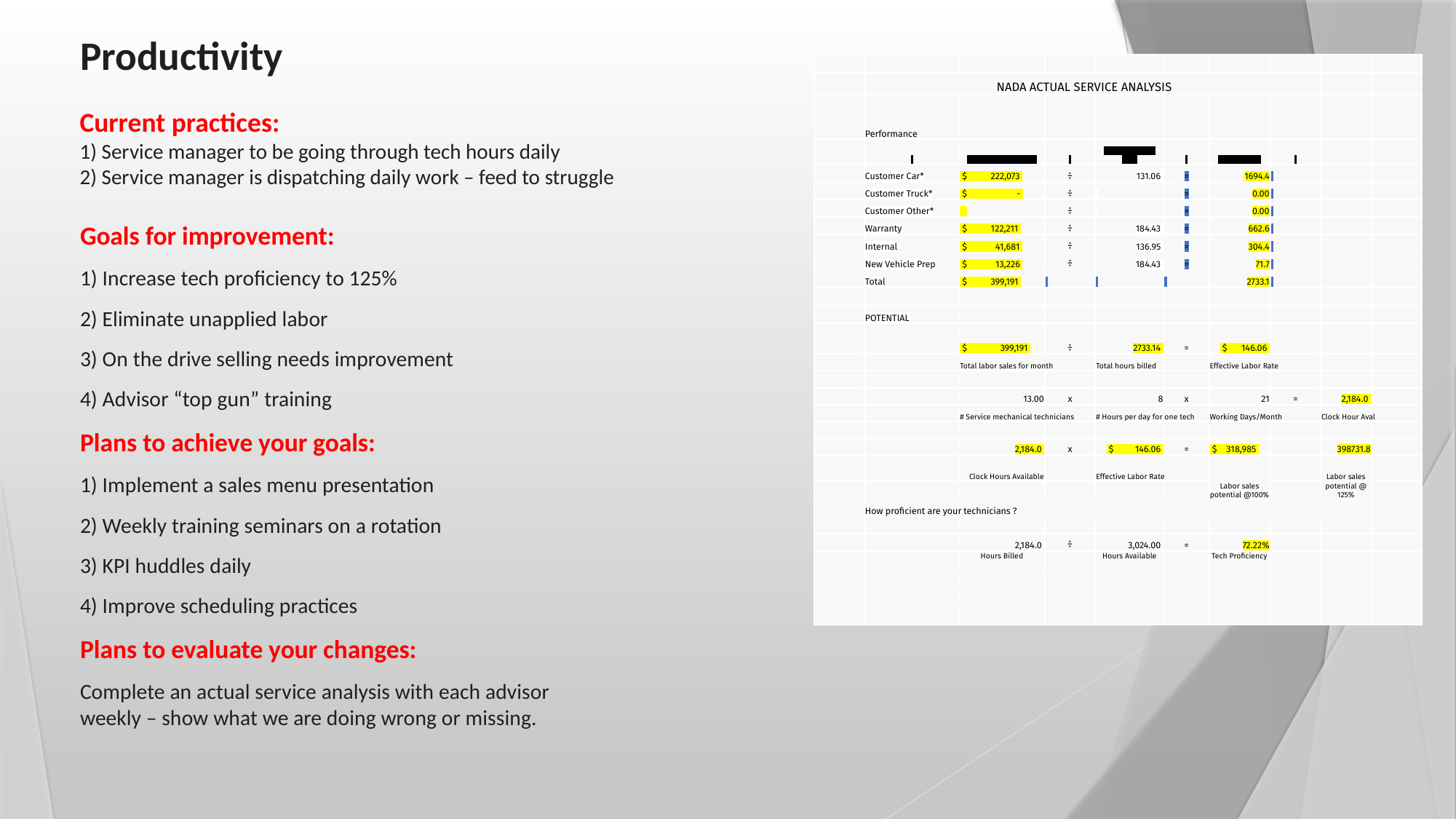

# Productivity
|  |  |  |  |  |  |  |  |  |  |
| --- | --- | --- | --- | --- | --- | --- | --- | --- | --- |
|  | NADA ACTUAL SERVICE ANALYSIS |  |  |  |  |  |  |  |  |
|  | Performance |  |  |  |  |  |  |  |  |
|  |  | Labor Sales / Month |  | Effective Labor Rate |  | Hours Billed |  |  |  |
|  | Customer Car\* | $ 222,073 | ÷ | 131.06 | = | 1694.4 |  |  |  |
|  | Customer Truck\* | $ - | ÷ |  | = | 0.00 |  |  |  |
|  | Customer Other\* |  | ÷ |  | = | 0.00 |  |  |  |
|  | Warranty | $ 122,211 | ÷ | 184.43 | = | 662.6 |  |  |  |
|  | Internal | $ 41,681 | ÷ | 136.95 | = | 304.4 |  |  |  |
|  | New Vehicle Prep | $ 13,226 | ÷ | 184.43 | = | 71.7 |  |  |  |
|  | Total | $ 399,191 |  |  |  | 2733.1 |  |  |  |
|  |  |  |  |  |  |  |  |  |  |
|  | POTENTIAL |  |  |  |  |  |  |  |  |
|  |  | $ 399,191 | ÷ | 2733.14 | = | $ 146.06 |  |  |  |
|  |  | Total labor sales for month |  | Total hours billed |  | Effective Labor Rate |  |  |  |
|  |  |  |  |  |  |  |  |  |  |
|  |  | 13.00 | x | 8 | x | 21 | = | 2,184.0 |  |
|  |  | # Service mechanical technicians |  | # Hours per day for one tech |  | Working Days/Month |  | Clock Hour Aval |  |
|  |  |  |  |  |  |  |  |  |  |
|  |  | 2,184.0 | x | $ 146.06 | = | $ 318,985 |  | 398731.8 |  |
|  |  | Clock Hours Available |  | Effective Labor Rate |  | Labor sales potential @100% |  | Labor sales potential @ 125% |  |
|  |  |  |  |  |  |  |  |  |  |
|  | How proficient are your technicians ? |  |  |  |  |  |  |  |  |
|  |  |  |  |  |  |  |  |  |  |
|  |  | 2,184.0 | ÷ | 3,024.00 | = | 72.22% |  |  |  |
|  |  | Hours Billed |  | Hours Available |  | Tech Proficiency |  |  |  |
|  |  |  |  |  |  |  |  |  |  |
|  |  |  |  |  |  |  |  |  |  |
|  |  |  |  |  |  |  |  |  |  |
Current practices:
1) Service manager to be going through tech hours daily
2) Service manager is dispatching daily work – feed to struggle

Goals for improvement:
1) Increase tech proficiency to 125%
2) Eliminate unapplied labor
3) On the drive selling needs improvement
4) Advisor “top gun” training
Plans to achieve your goals:
1) Implement a sales menu presentation
2) Weekly training seminars on a rotation
3) KPI huddles daily
4) Improve scheduling practices
Plans to evaluate your changes:
Complete an actual service analysis with each advisor weekly – show what we are doing wrong or missing.